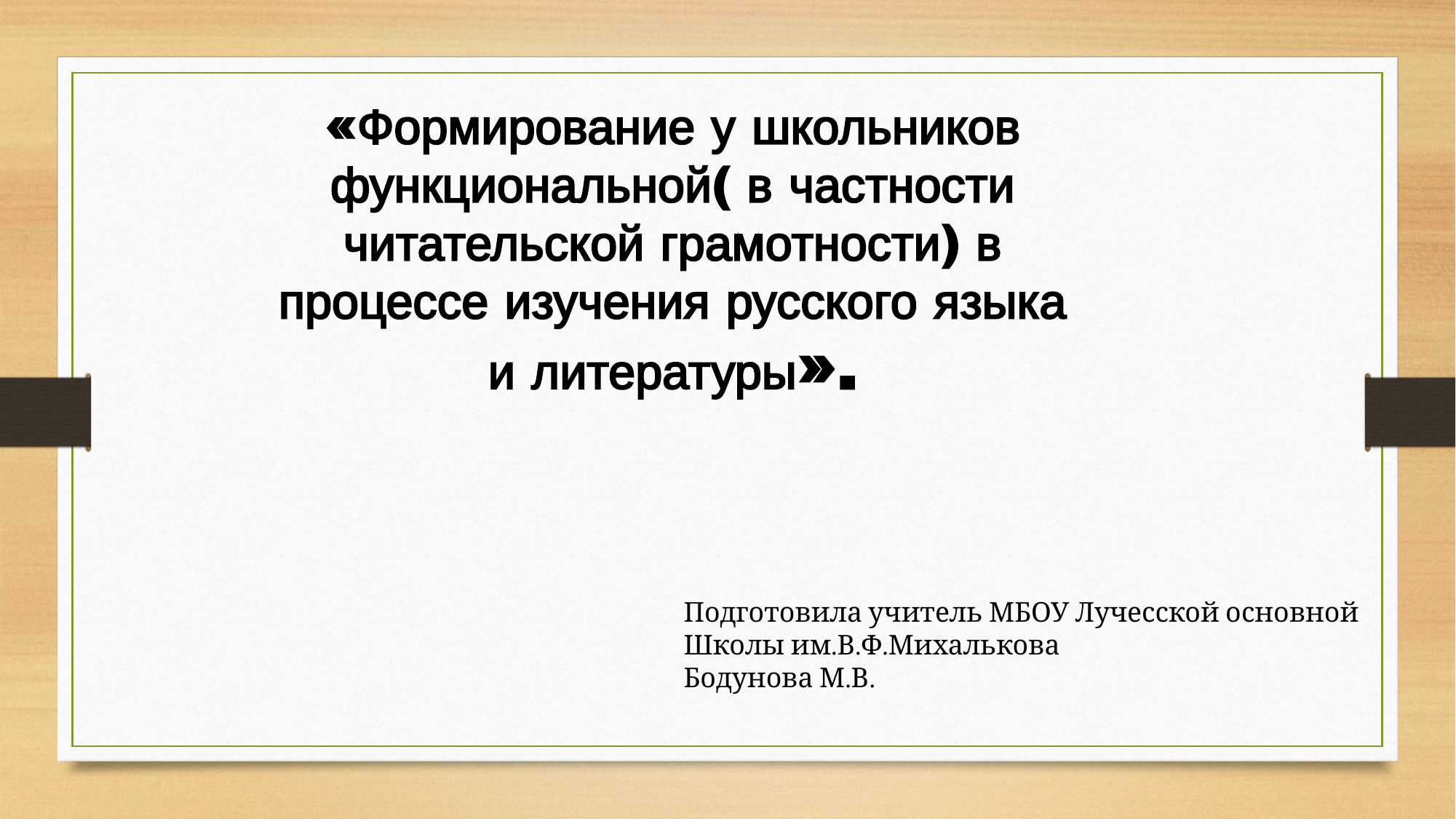

«Формирование у школьников функциональной( в частности читательской грамотности) в процессе изучения русского языка и литературы».
Подготовила учитель МБОУ Лучесской основной
Школы им.В.Ф.Михалькова
Бодунова М.В.